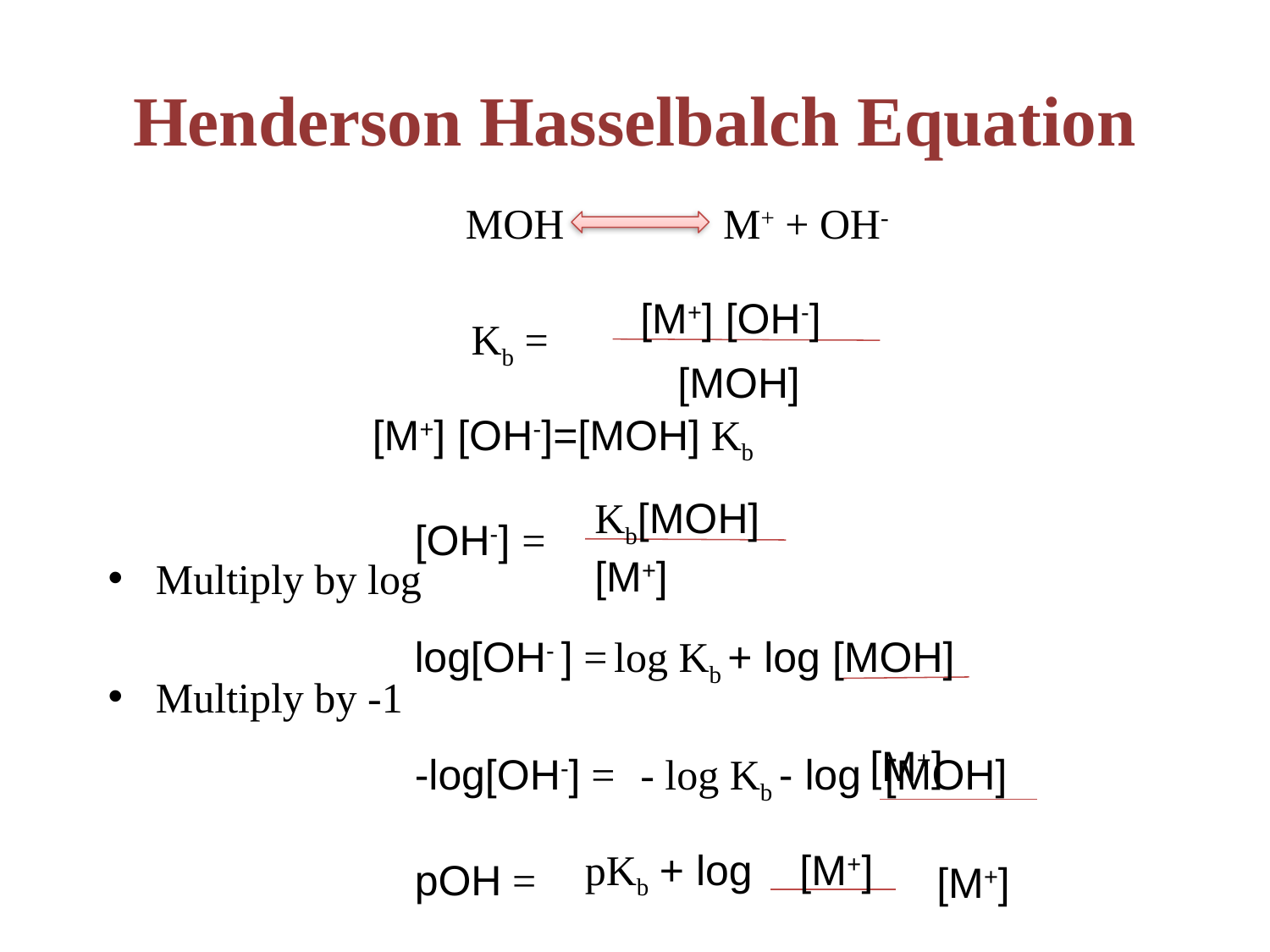

# Henderson Hasselbalch Equation
MOH               M+ + OH-

Multiply by log

Multiply by -1

[M+] [OH-]
Kb =
[MOH]
[M+] [OH-]=[MOH] Kb
Kb[MOH]       [M+]
[OH-] =
log[OH- ] =
log Kb + log [MOH]
       [M+]
-log[OH-] =
- log Kb - log  [MOH]
                         [M+]

pKb + log    [M+]
                  [MOH]
pOH =